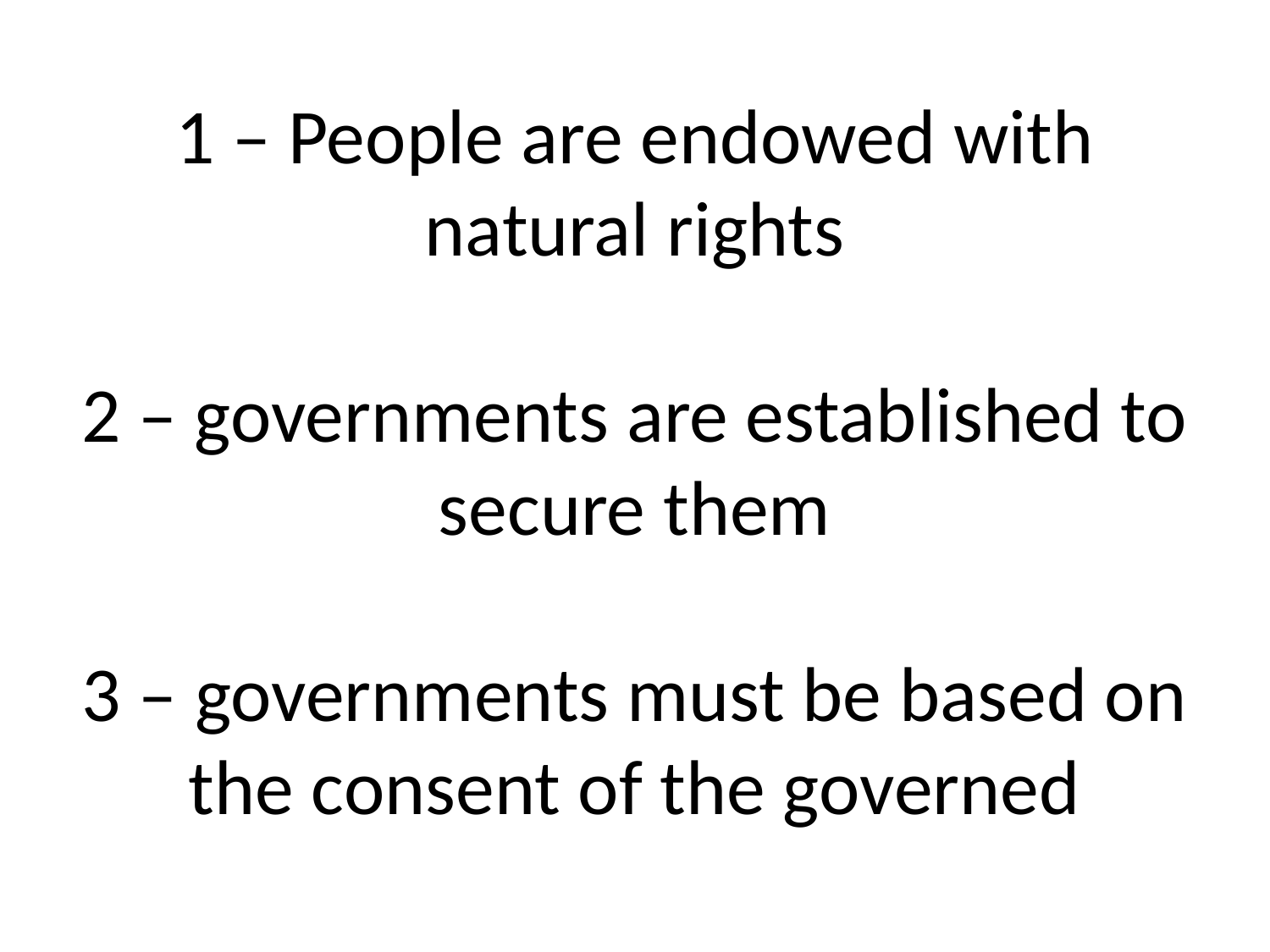

# 1 – People are endowed with natural rights 2 – governments are established to secure them 3 – governments must be based on the consent of the governed